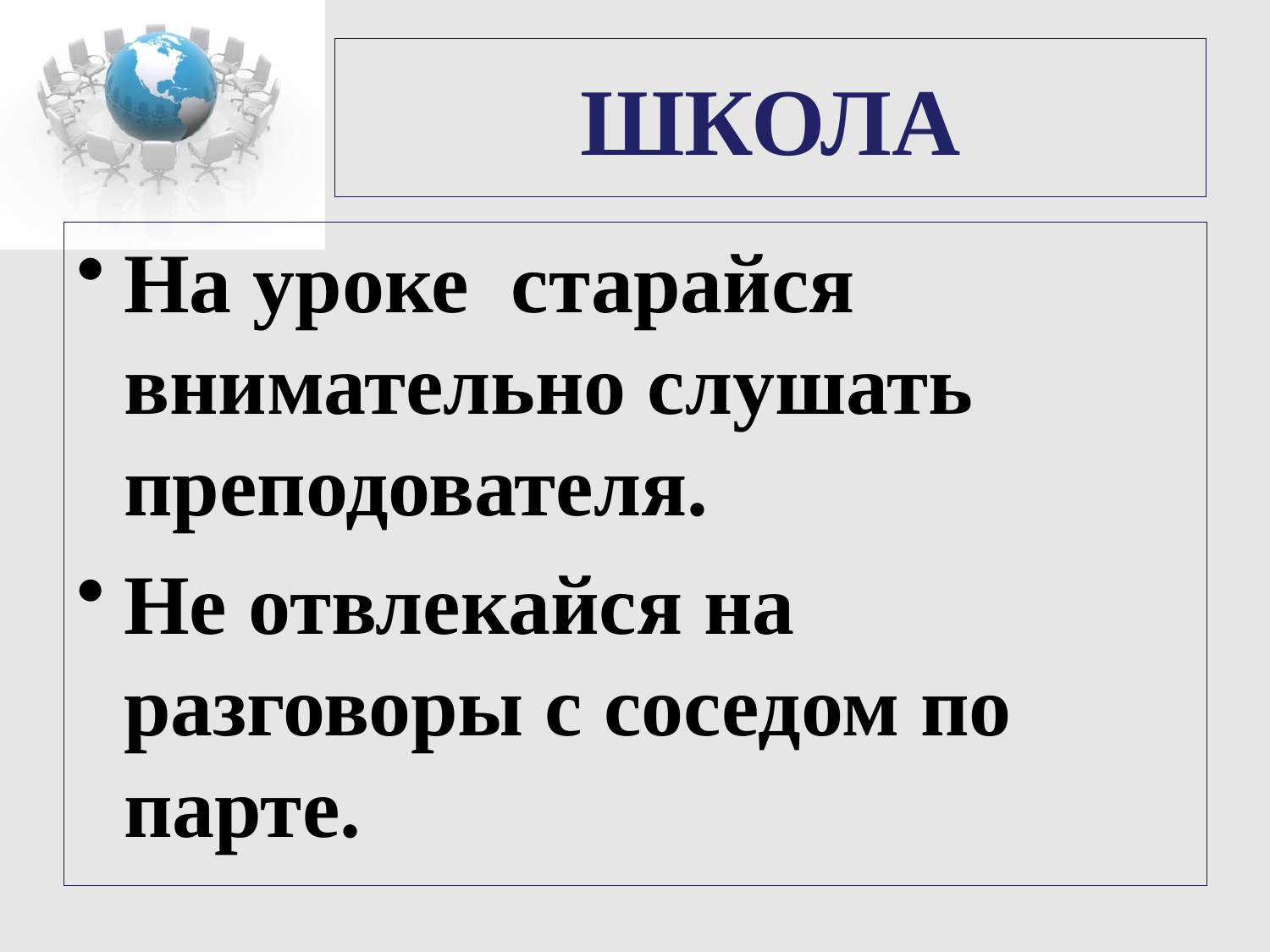

# ШКОЛА
На уроке  старайся внимательно слушать преподователя.
Не отвлекайся на разговоры с соседом по парте.